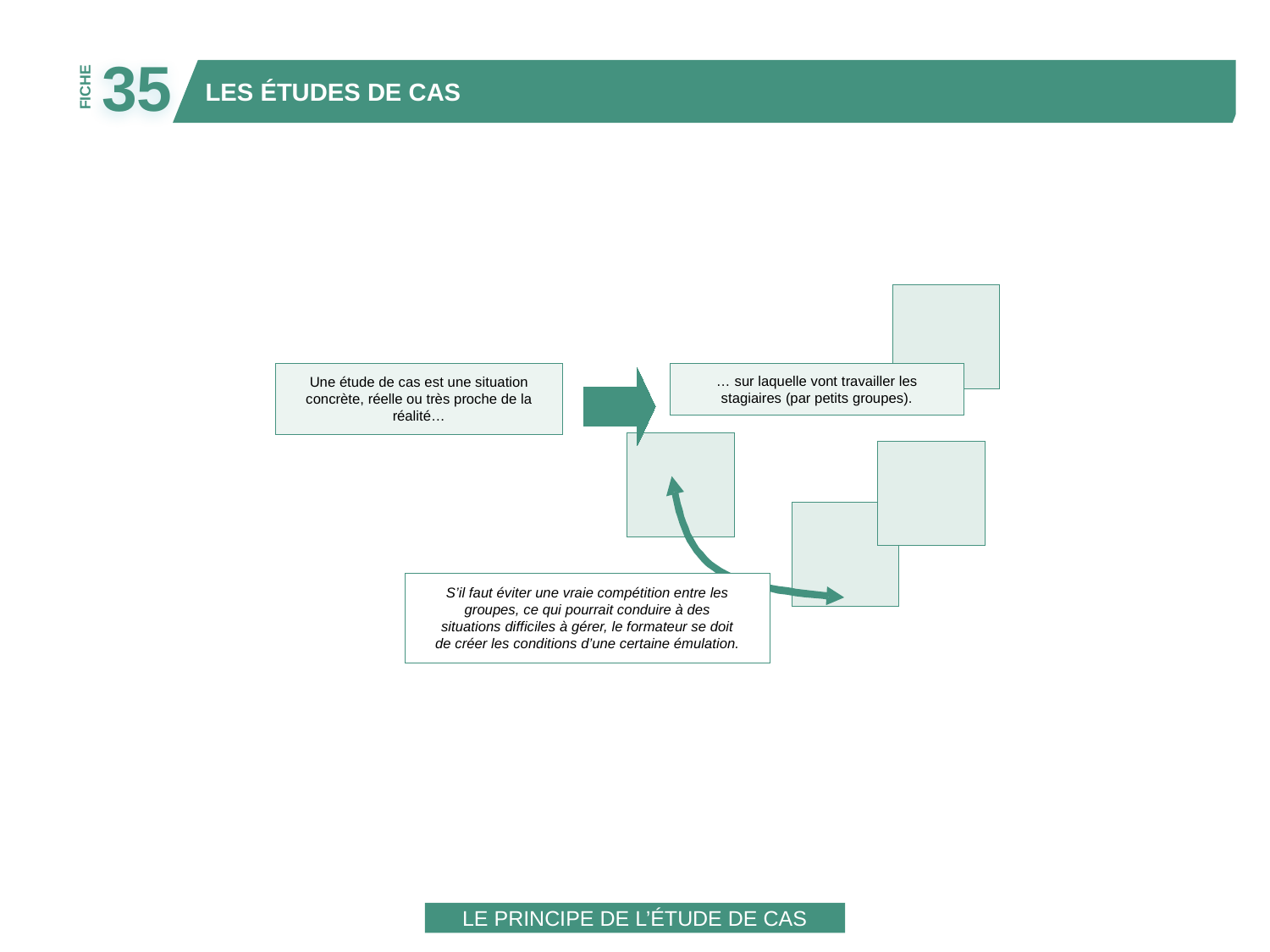

35

LES ÉTUDES DE CAS
FICHE

… sur laquelle vont travailler les
stagiaires (par petits groupes).
Une étude de cas est une situation
concrète, réelle ou très proche de la
réalité…

S’il faut éviter une vraie compétition entre les
groupes, ce qui pourrait conduire à des
situations difficiles à gérer, le formateur se doit
de créer les conditions d’une certaine émulation.
LE PRINCIPE DE L’ÉTUDE DE CAS